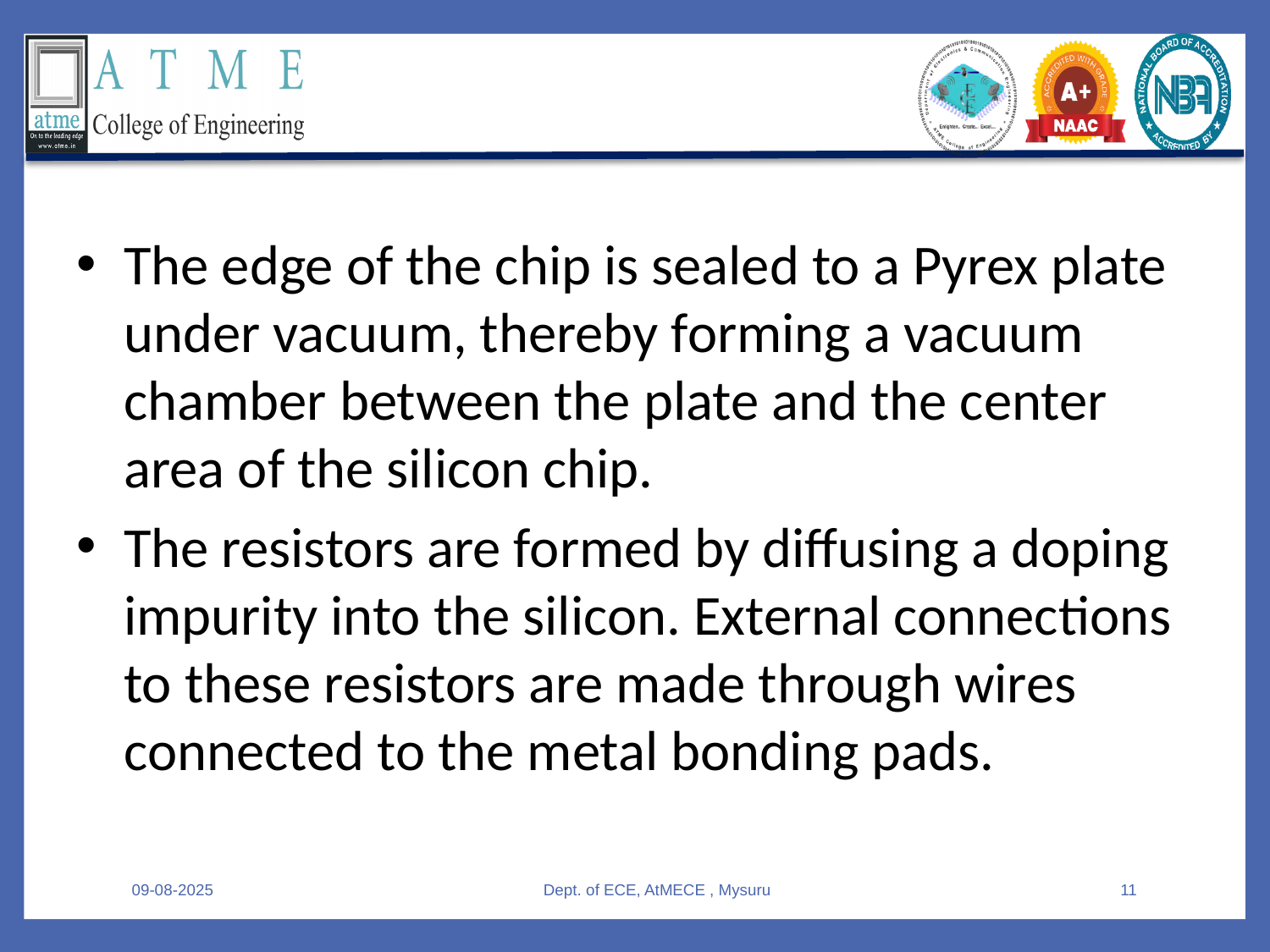

The edge of the chip is sealed to a Pyrex plate under vacuum, thereby forming a vacuum chamber between the plate and the center area of the silicon chip.
The resistors are formed by diffusing a doping impurity into the silicon. External connections to these resistors are made through wires connected to the metal bonding pads.
09-08-2025
Dept. of ECE, AtMECE , Mysuru
11